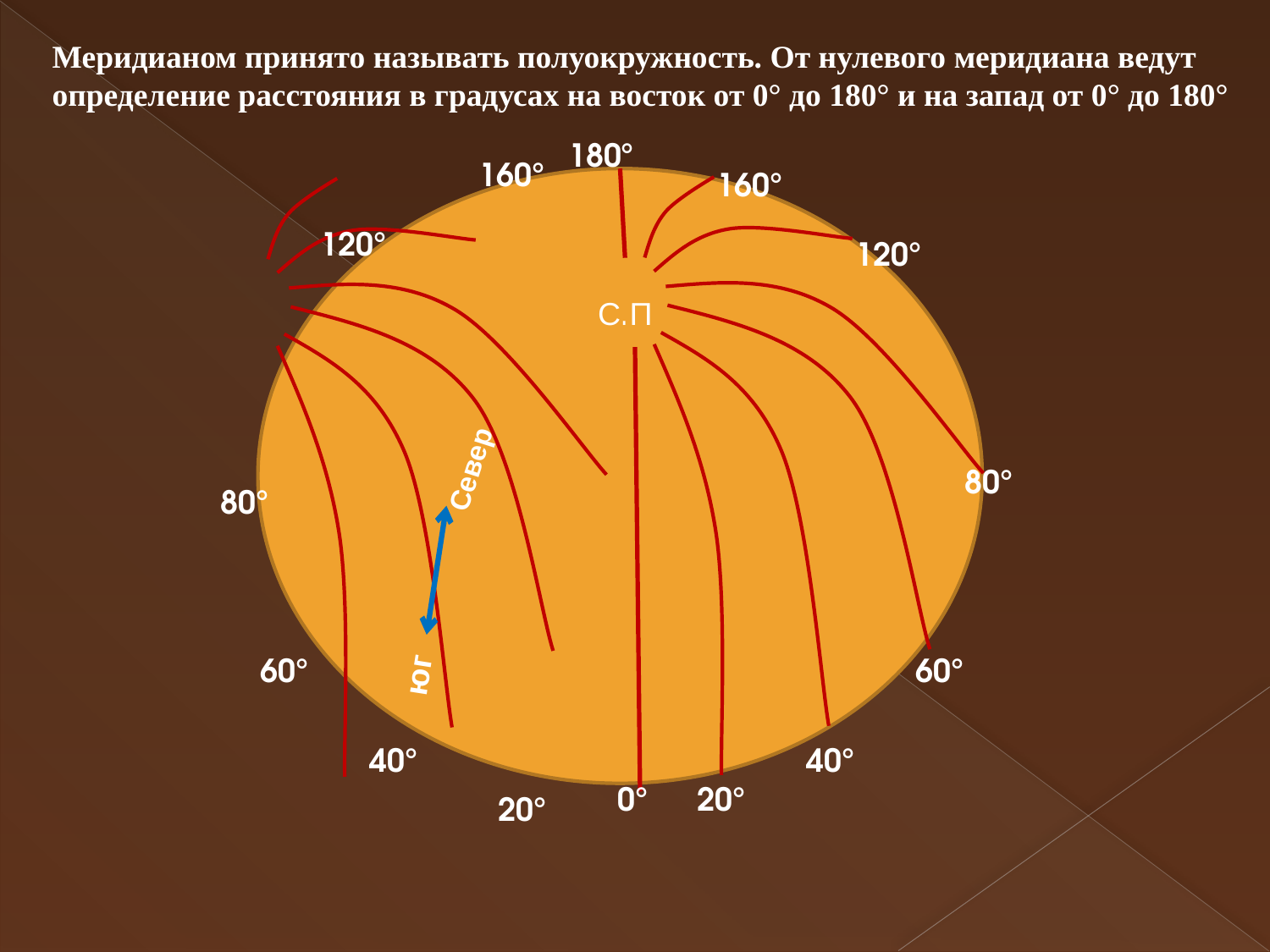

Меридианом принято называть полуокружность. От нулевого меридиана ведут определение расстояния в градусах на восток от 0° до 180° и на запад от 0° до 180°

180°
160°
160°

120°

120°

С.П

Север
80°
80°
юг
60°
60°
40°
40°
0°
20°
20°